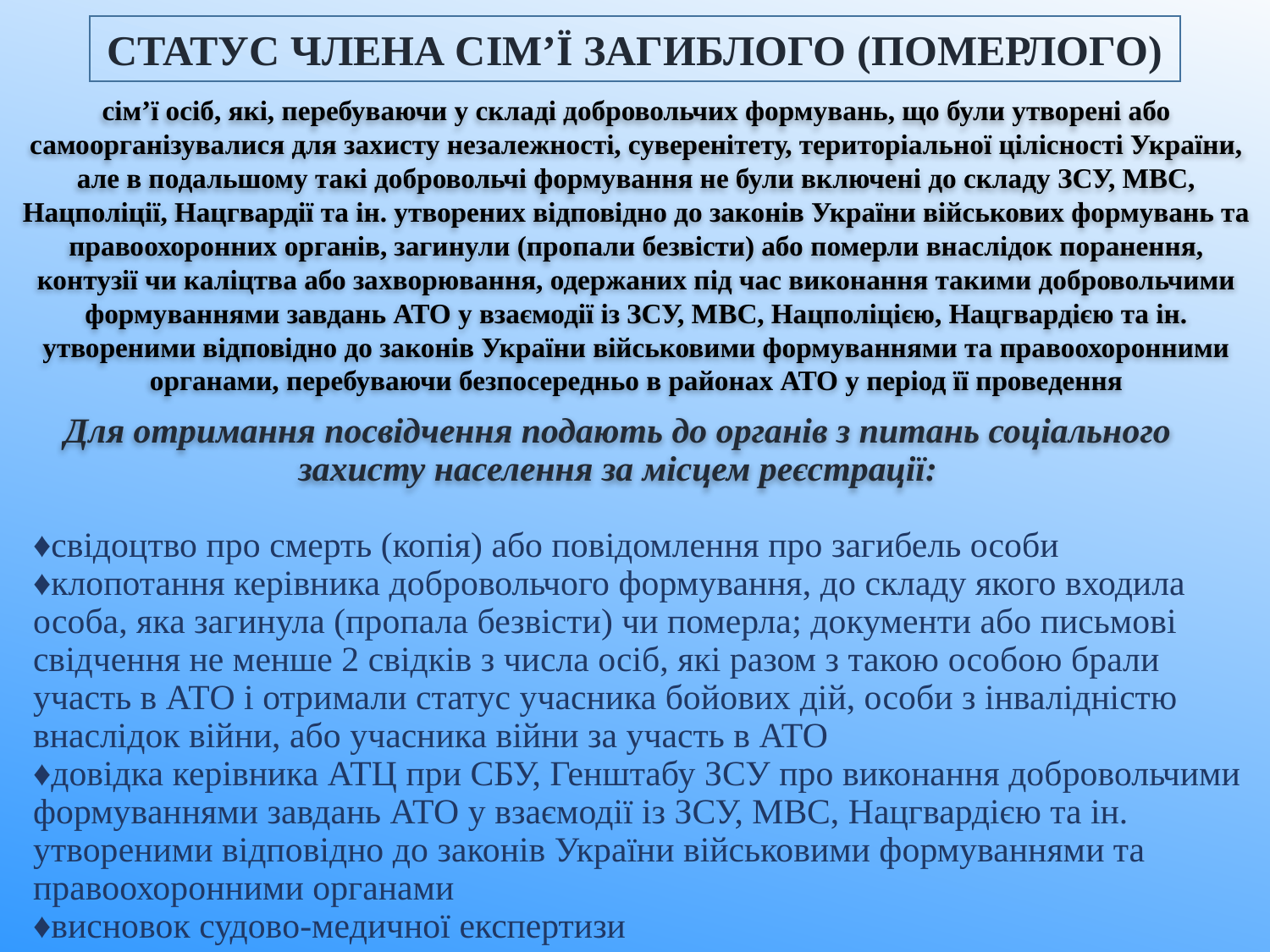

СТАТУС ЧЛЕНА СІМ’Ї ЗАГИБЛОГО (ПОМЕРЛОГО)
сім’ї осіб, які, перебуваючи у складі добровольчих формувань, що були утворені або самоорганізувалися для захисту незалежності, суверенітету, територіальної цілісності України, але в подальшому такі добровольчі формування не були включені до складу ЗСУ, МВС, Нацполіції, Нацгвардії та ін. утворених відповідно до законів України військових формувань та правоохоронних органів, загинули (пропали безвісти) або померли внаслідок поранення, контузії чи каліцтва або захворювання, одержаних під час виконання такими добровольчими формуваннями завдань АТО у взаємодії із ЗСУ, МВС, Нацполіцією, Нацгвардією та ін. утвореними відповідно до законів України військовими формуваннями та правоохоронними органами, перебуваючи безпосередньо в районах АТО у період її проведення
Для отримання посвідчення подають до органів з питань соціального захисту населення за місцем реєстрації:
# ♦свідоцтво про смерть (копія) або повідомлення про загибель особи ♦клопотання керівника добровольчого формування, до складу якого входила особа, яка загинула (пропала безвісти) чи померла; документи або письмові свідчення не менше 2 свідків з числа осіб, які разом з такою особою брали участь в АТО і отримали статус учасника бойових дій, особи з інвалідністю внаслідок війни, або учасника війни за участь в АТО ♦довідка керівника АТЦ при СБУ, Генштабу ЗСУ про виконання добровольчими формуваннями завдань АТО у взаємодії із ЗСУ, МВС, Нацгвардією та ін. утвореними відповідно до законів України військовими формуваннями та правоохоронними органами ♦висновок судово-медичної експертизи